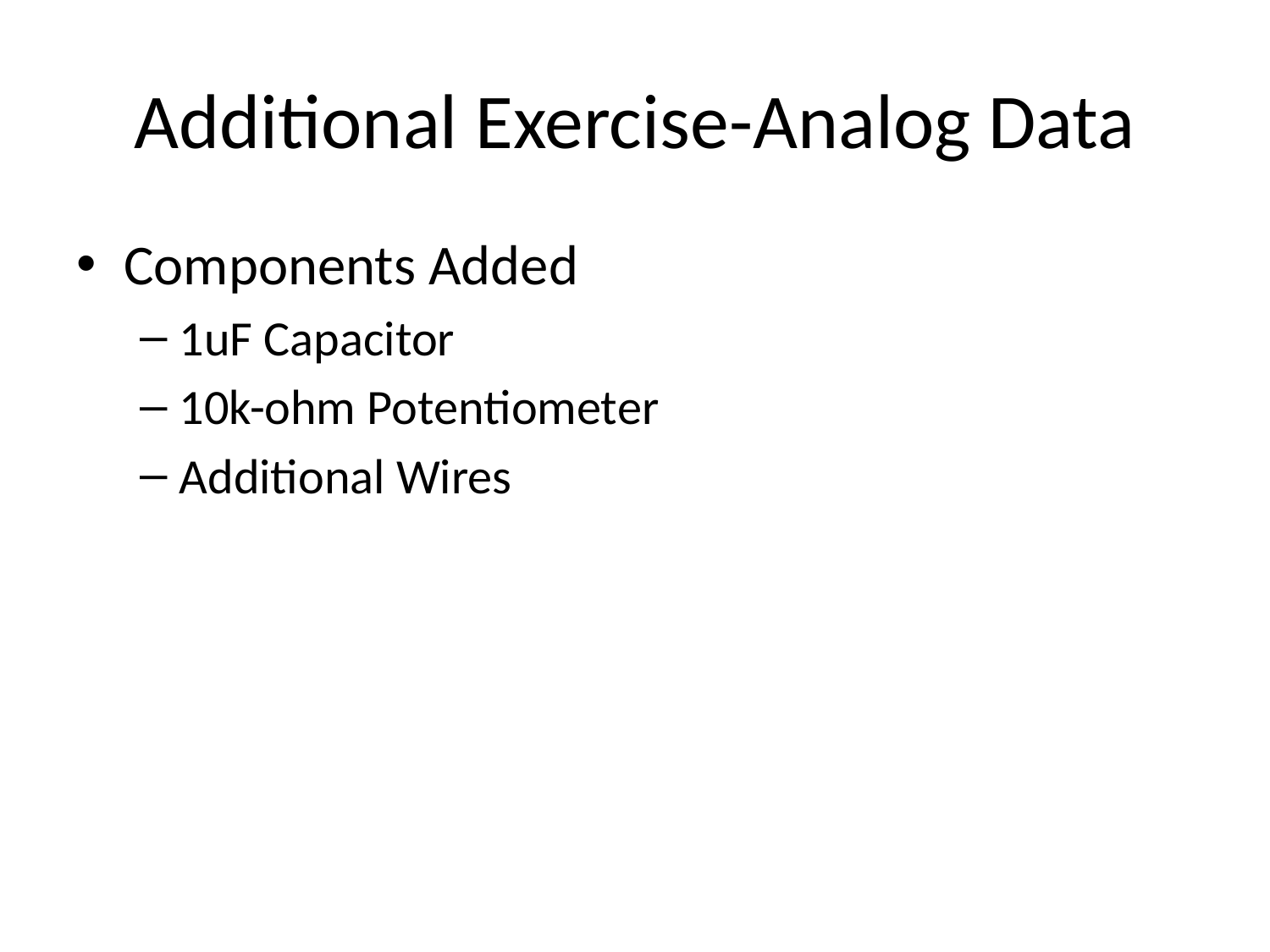

# Additional Exercise-Analog Data
Components Added
1uF Capacitor
10k-ohm Potentiometer
Additional Wires